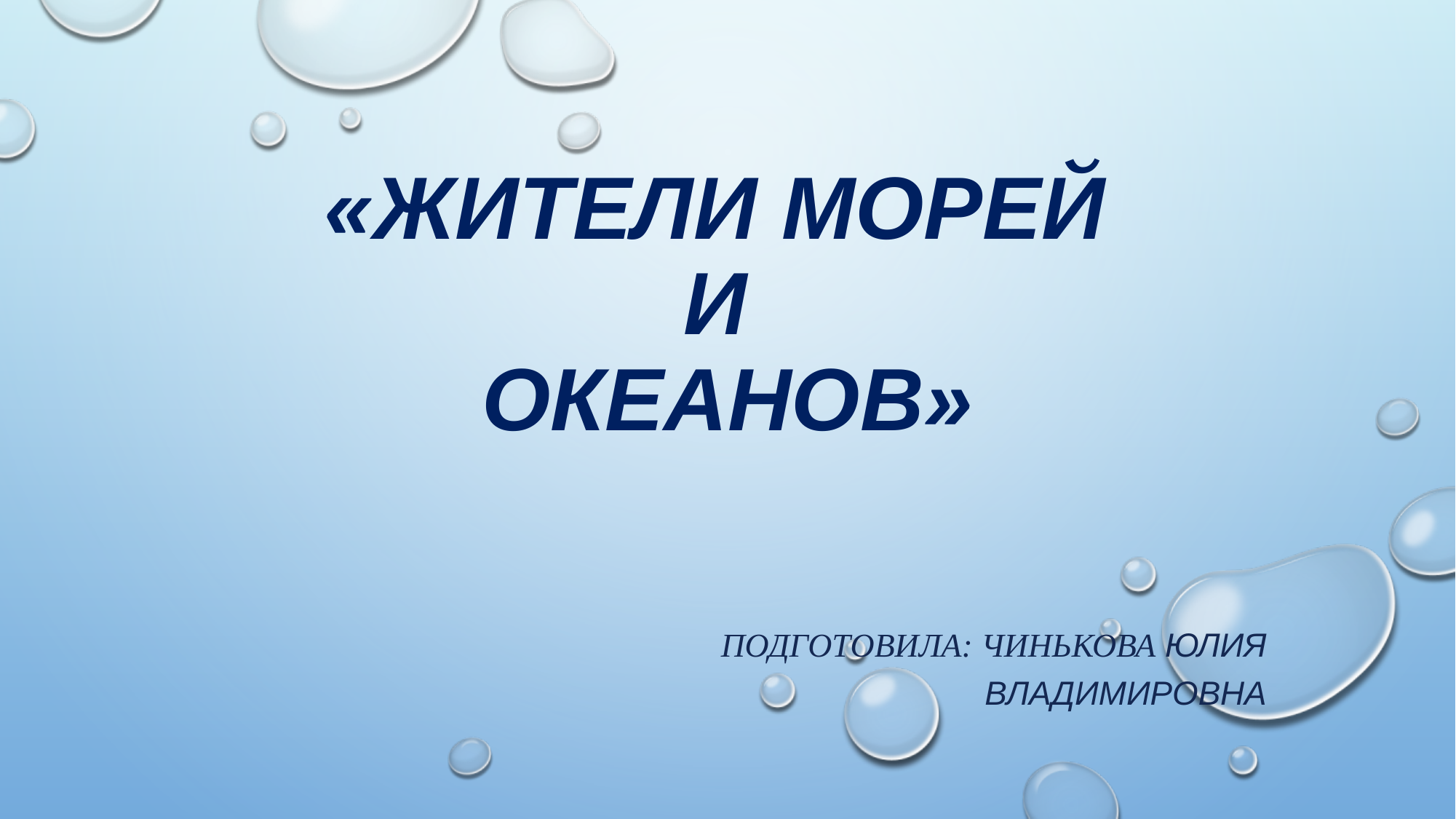

# «Жители морей и океанов»
Подготовила: Чинькова Юлия Владимировна